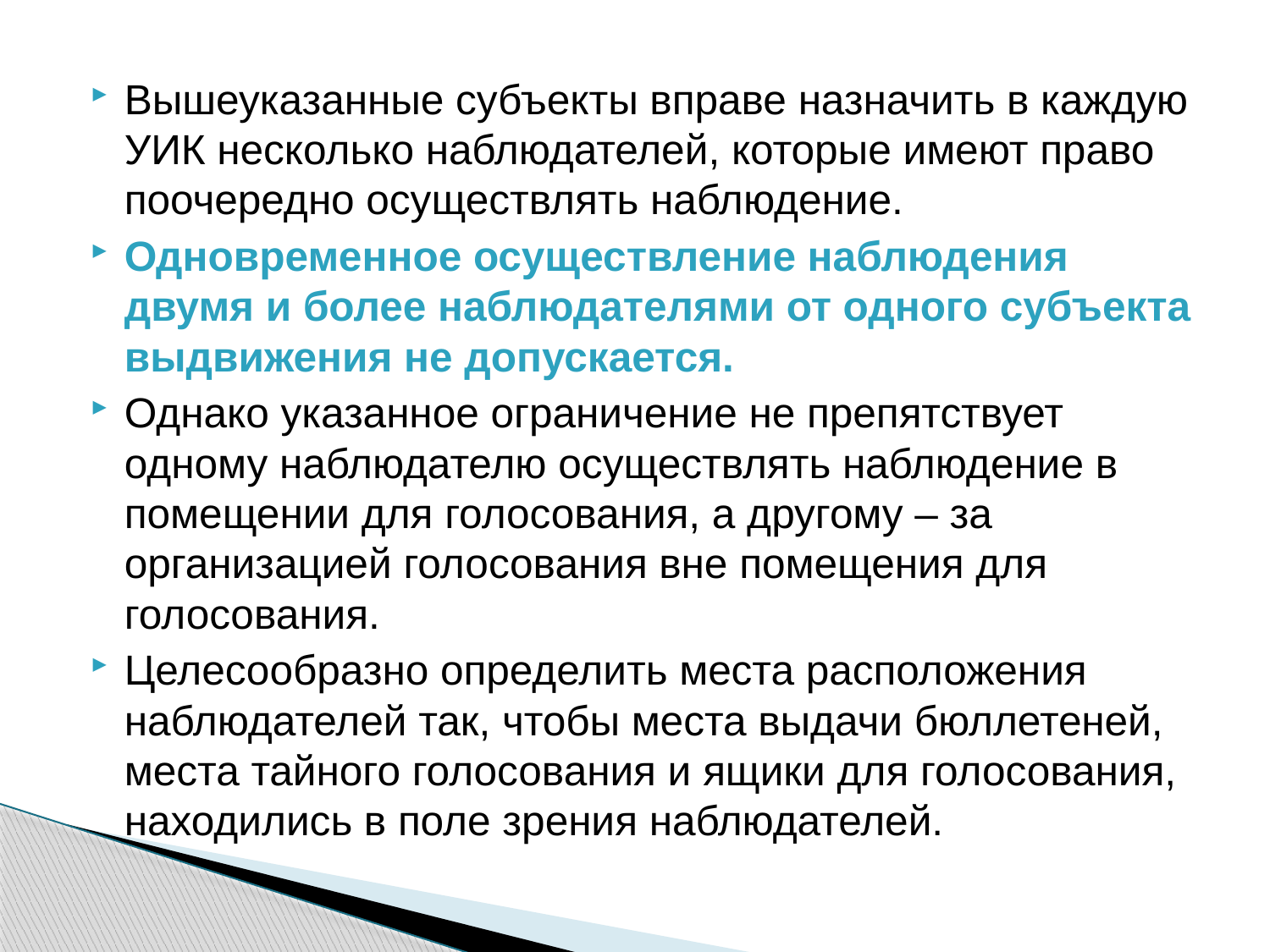

Вышеуказанные субъекты вправе назначить в каждую УИК несколько наблюдателей, которые имеют право поочередно осуществлять наблюдение.
Одновременное осуществление наблюдения двумя и более наблюдателями от одного субъекта выдвижения не допускается.
Однако указанное ограничение не препятствует одному наблюдателю осуществлять наблюдение в помещении для голосования, а другому – за организацией голосования вне помещения для голосования.
Целесообразно определить места расположения наблюдателей так, чтобы места выдачи бюллетеней, места тайного голосования и ящики для голосования, находились в поле зрения наблюдателей.